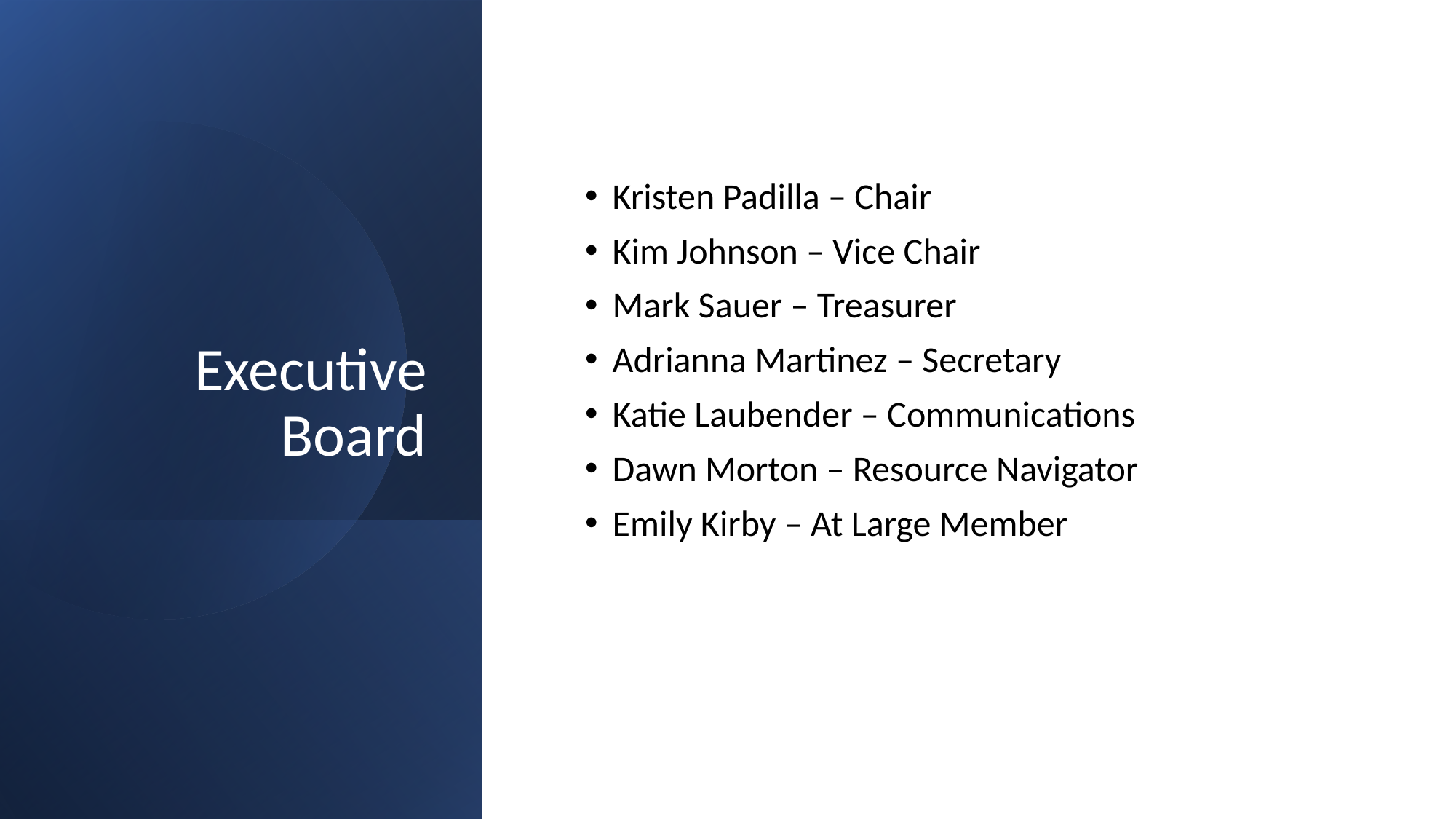

# Executive Board
Kristen Padilla – Chair
Kim Johnson – Vice Chair
Mark Sauer – Treasurer
Adrianna Martinez – Secretary
Katie Laubender – Communications
Dawn Morton – Resource Navigator
Emily Kirby – At Large Member